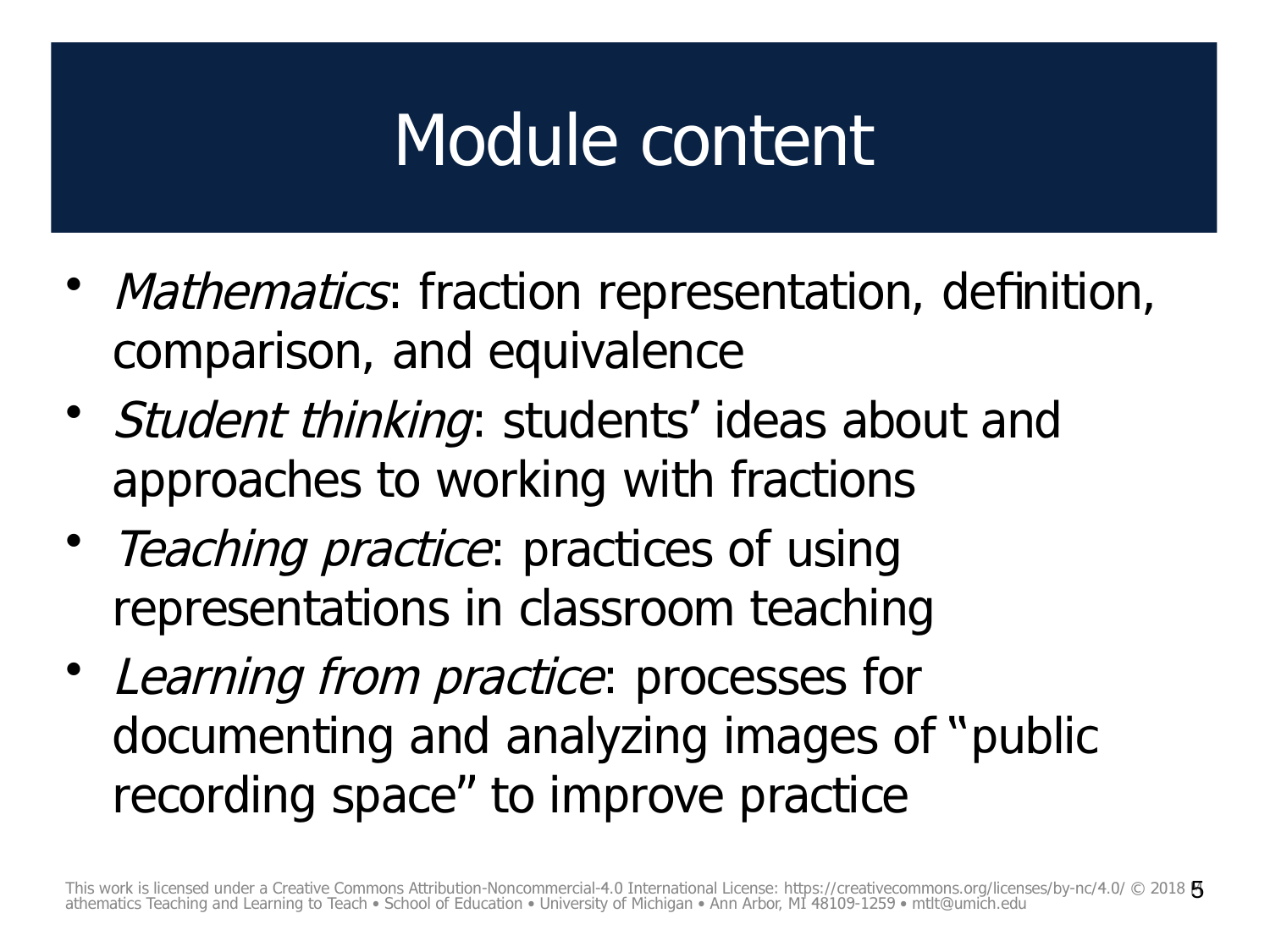

# Module content
Mathematics: fraction representation, definition, comparison, and equivalence
Student thinking: students’ ideas about and approaches to working with fractions
Teaching practice: practices of using representations in classroom teaching
Learning from practice: processes for documenting and analyzing images of “public recording space” to improve practice
This work is licensed under a Creative Commons Attribution-Noncommercial-4.0 International License: https://creativecommons.org/licenses/by-nc/4.0/
© 2018 Mathematics Teaching and Learning to Teach • School of Education • University of Michigan • Ann Arbor, MI 48109-1259 • mtlt@umich.edu
5